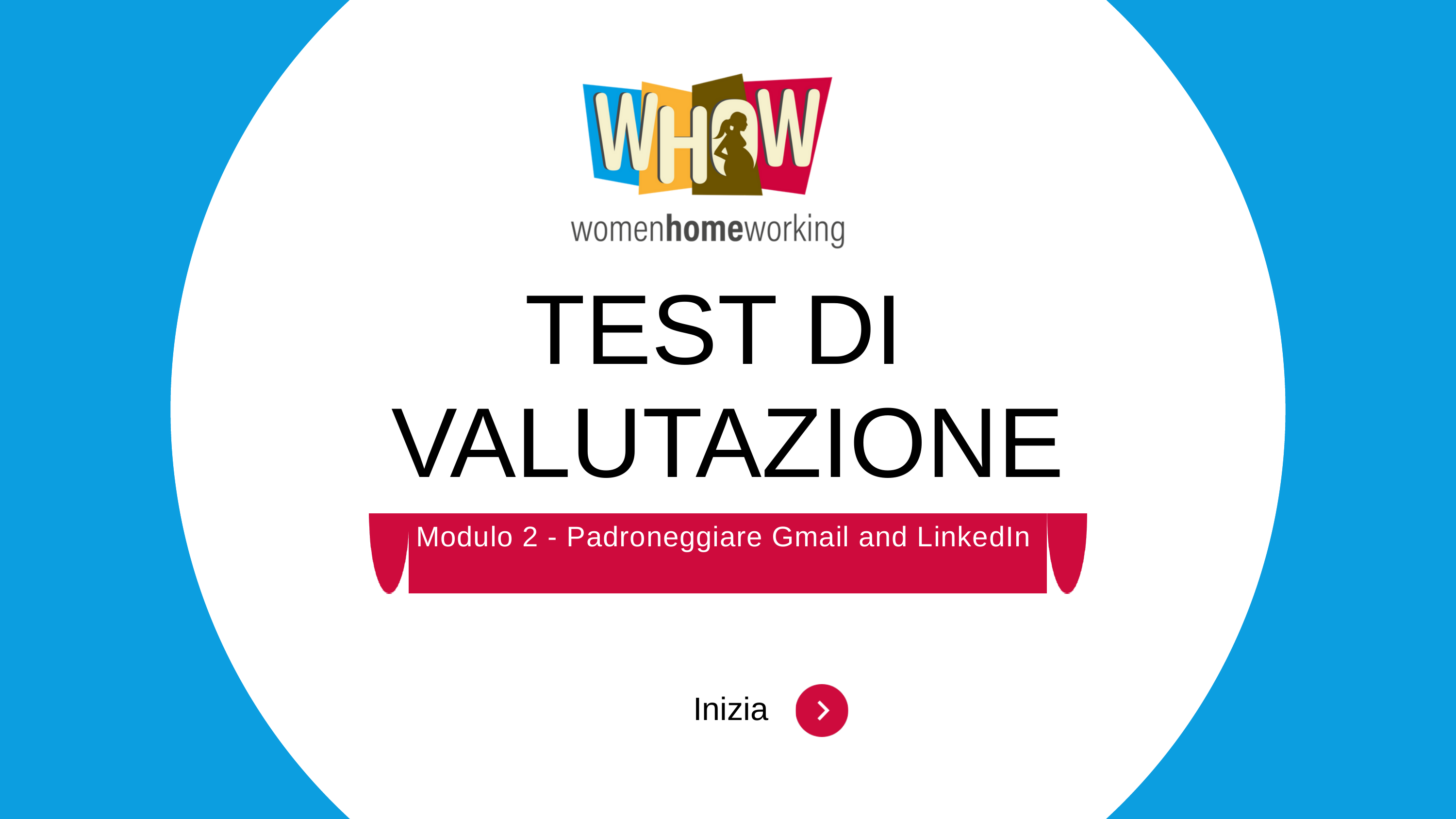

TEST DI
VALUTAZIONE

Modulo 2 - Padroneggiare Gmail and LinkedIn

Inizia